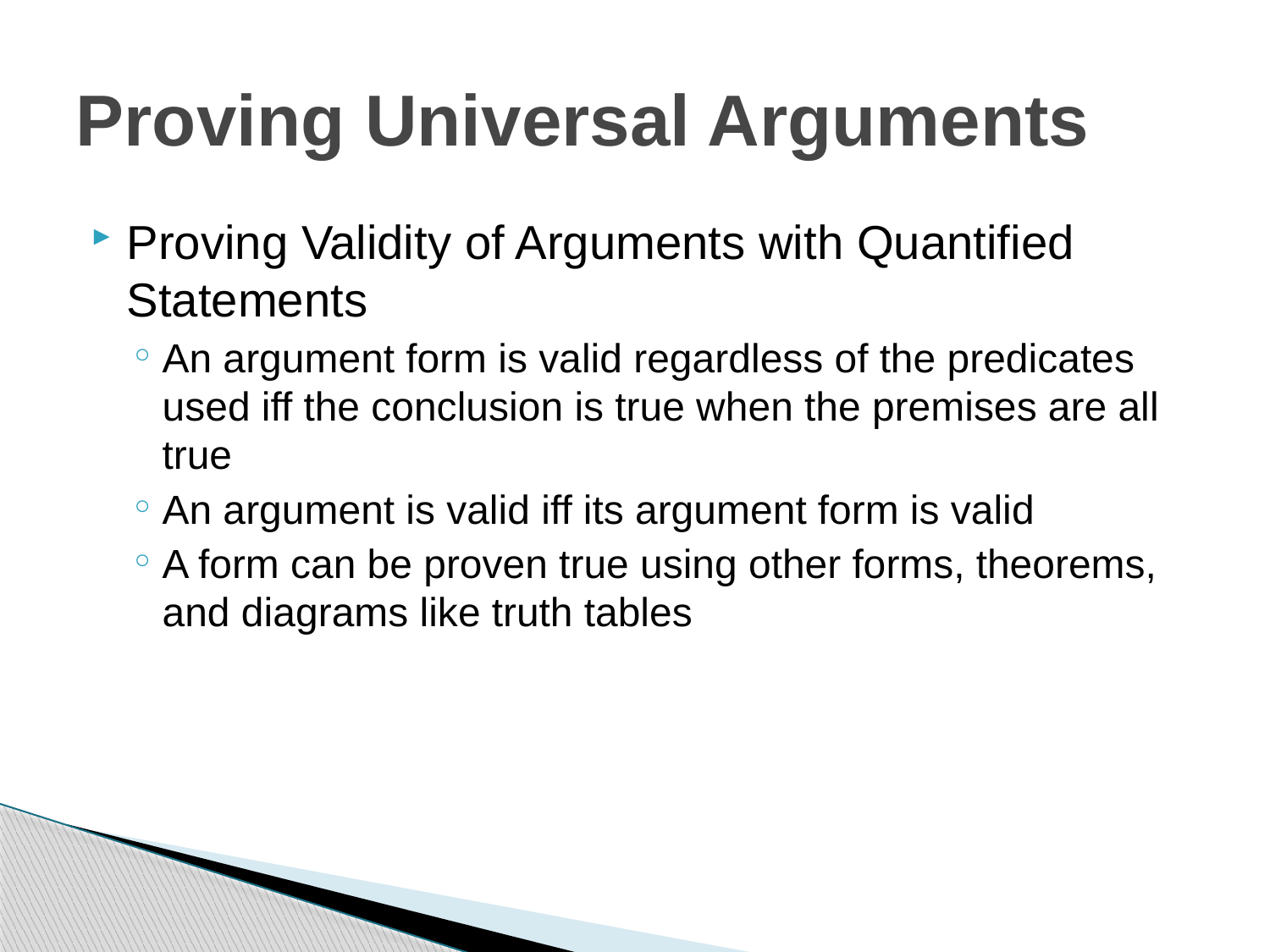

# Proving Universal Arguments
Proving Validity of Arguments with Quantified Statements
An argument form is valid regardless of the predicates used iff the conclusion is true when the premises are all true
An argument is valid iff its argument form is valid
A form can be proven true using other forms, theorems, and diagrams like truth tables